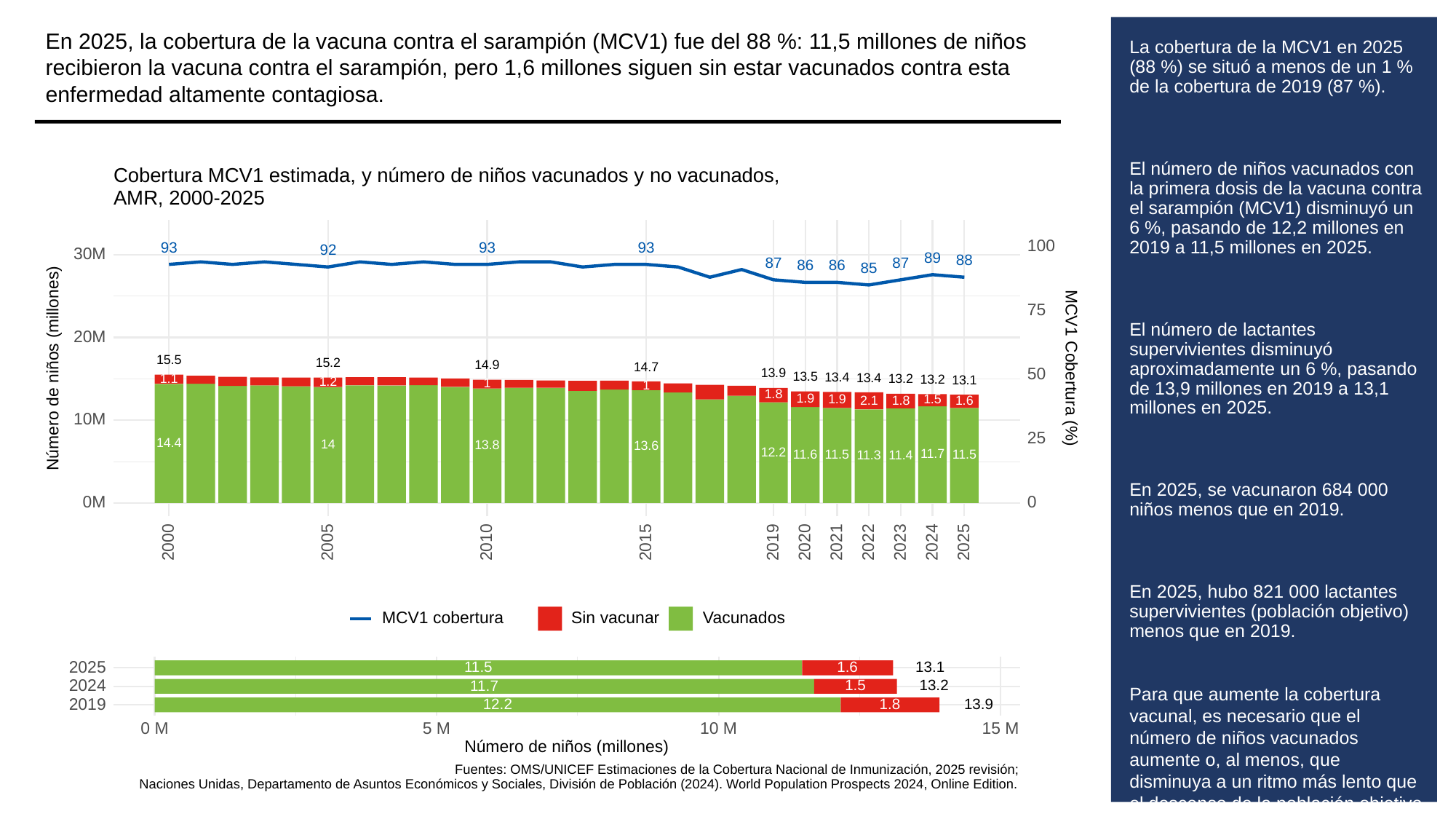

En 2025, la cobertura de la vacuna contra el sarampión (MCV1) fue del 88 %: 11,5 millones de niños recibieron la vacuna contra el sarampión, pero 1,6 millones siguen sin estar vacunados contra esta enfermedad altamente contagiosa.
# La cobertura de la MCV1 en 2025 (88 %) se situó a menos de un 1 % de la cobertura de 2019 (87 %).

El número de niños vacunados con la primera dosis de la vacuna contra el sarampión (MCV1) disminuyó un 6 %, pasando de 12,2 millones en 2019 a 11,5 millones en 2025.

El número de lactantes supervivientes disminuyó aproximadamente un 6 %, pasando de 13,9 millones en 2019 a 13,1 millones en 2025.

En 2025, se vacunaron 684 000 niños menos que en 2019.

En 2025, hubo 821 000 lactantes supervivientes (población objetivo) menos que en 2019.

Para que aumente la cobertura vacunal, es necesario que el número de niños vacunados aumente o, al menos, que disminuya a un ritmo más lento que el descenso de la población objetivo de lactantes supervivientes.

Cobertura MCV1 estimada, y número de niños vacunados y no vacunados,
AMR, 2000-2025

100
93
93
93
92
30M
89

88
87
87
86
86

85

75
20M

15.5
15.2
Número de niños (millones)
MCV1 Cobertura (%)
14.9
14.7
50
13.9
13.5
13.4
13.4
1.1

13.2
13.2

13.1

1.2

1

1

1.8

1.9

1.9
1.5

2.1
1.8
1.6

10M

25
14.4
14
13.8
13.6
12.2
11.7
11.6
11.5
11.5
11.4
11.3

0M
0

2023
2000
2005
2010
2015
2019
2020
2021
2022
2024
2025

MCV1 cobertura
Sin vacunar
Vacunados

2025
13.1
11.5
1.6

2024
13.2
1.5
11.7

2019
13.9
1.8
12.2

0 M
10 M
15 M
5 M
Número de niños (millones)
Fuentes: OMS/UNICEF Estimaciones de la Cobertura Nacional de Inmunización, 2025 revisión;
Naciones Unidas, Departamento de Asuntos Económicos y Sociales, División de Población (2024). World Population Prospects 2024, Online Edition.